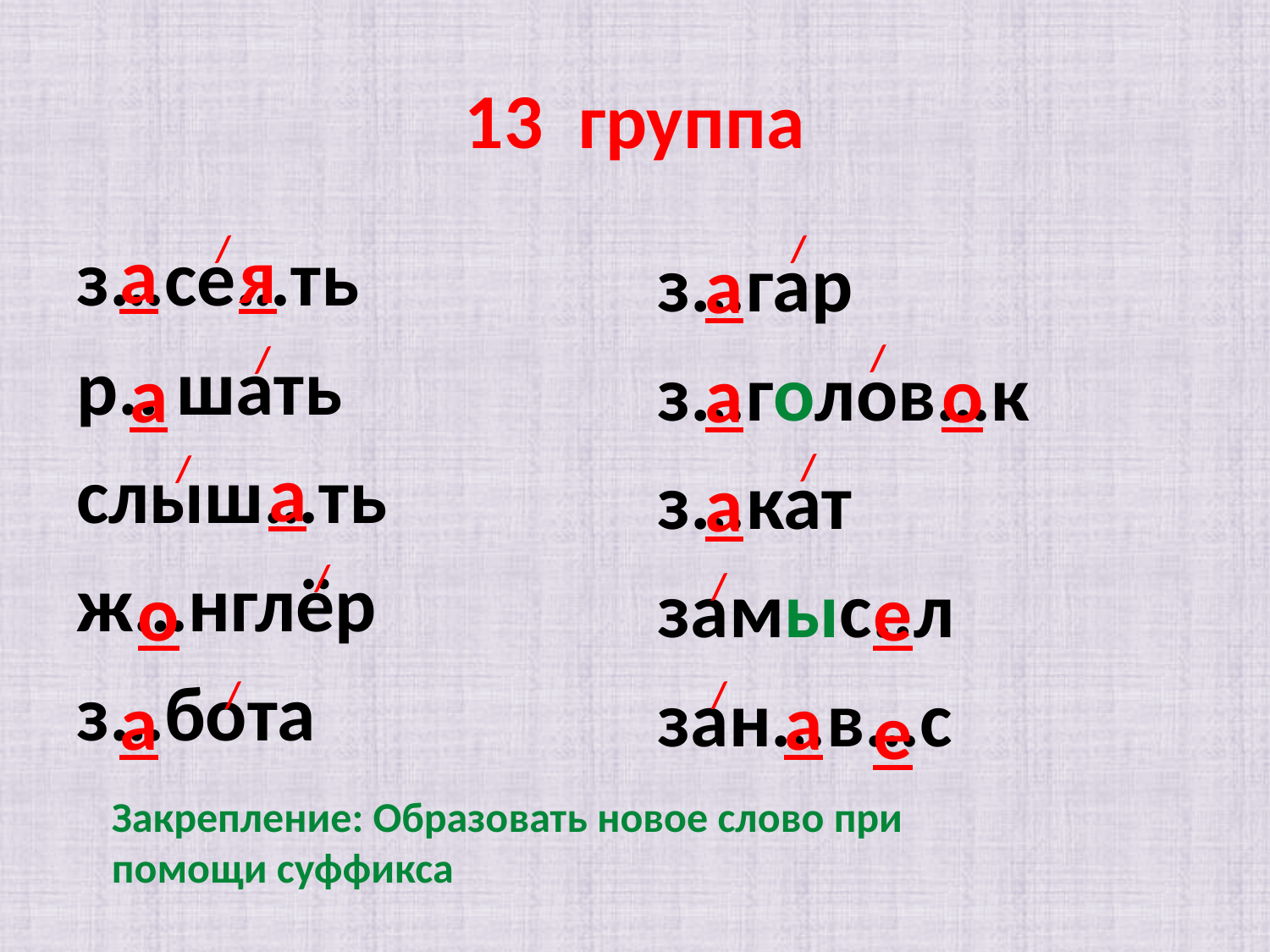

# 13  группа
/
/
з…се…ть
р.. шать
слыш…ть
ж…нглёр
з…бота
а
я
з…гар
з…голов…к
з…кат
замыс..л
зан…в…с

а
/
/
а
а
о
/
/
а
а
/
/
о
е
/
/
а
а
е
Закрепление: Образовать новое слово при помощи суффикса